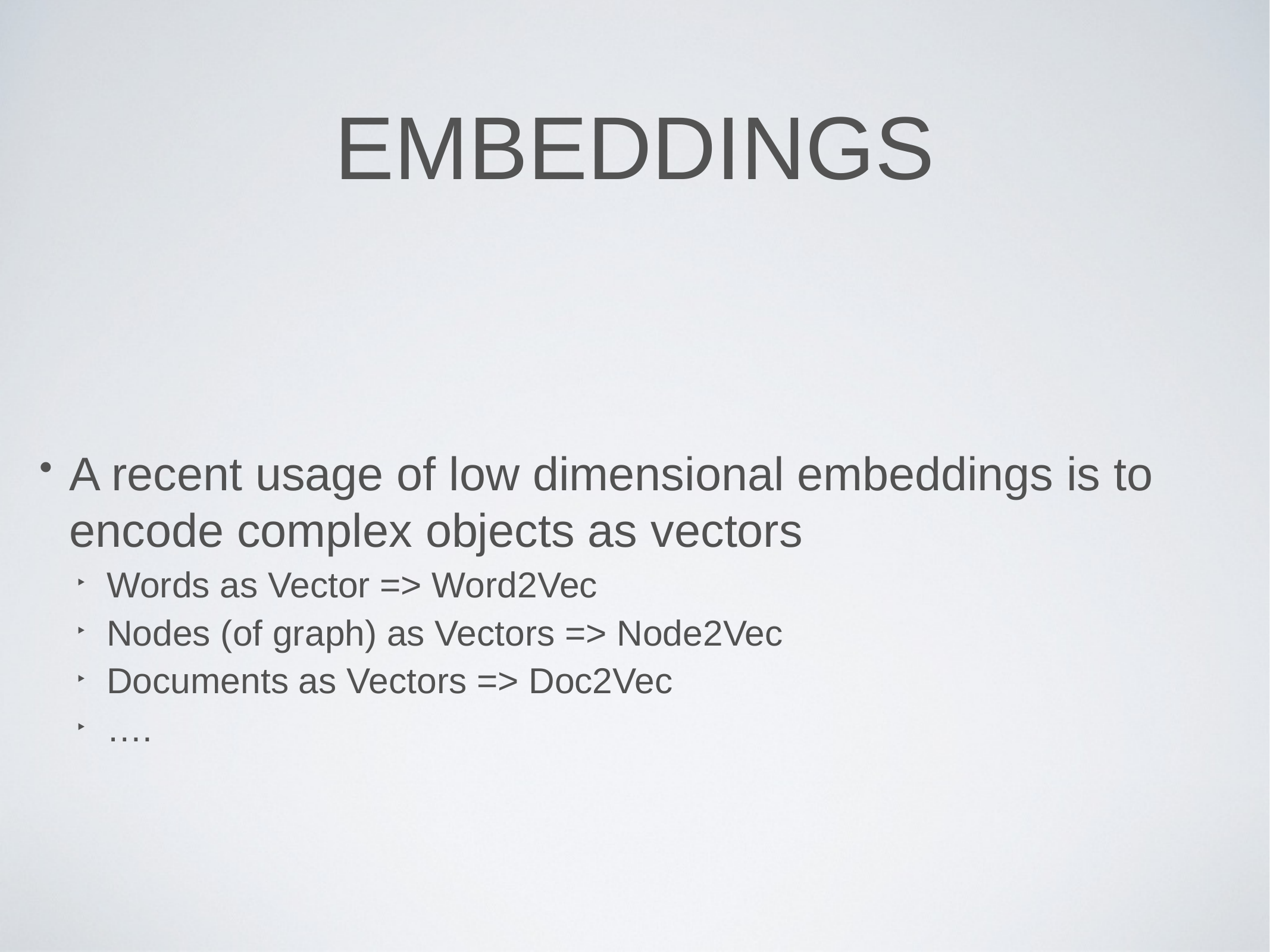

51
# Embeddings
A recent usage of low dimensional embeddings is to encode complex objects as vectors
Words as Vector => Word2Vec
Nodes (of graph) as Vectors => Node2Vec
Documents as Vectors => Doc2Vec
….